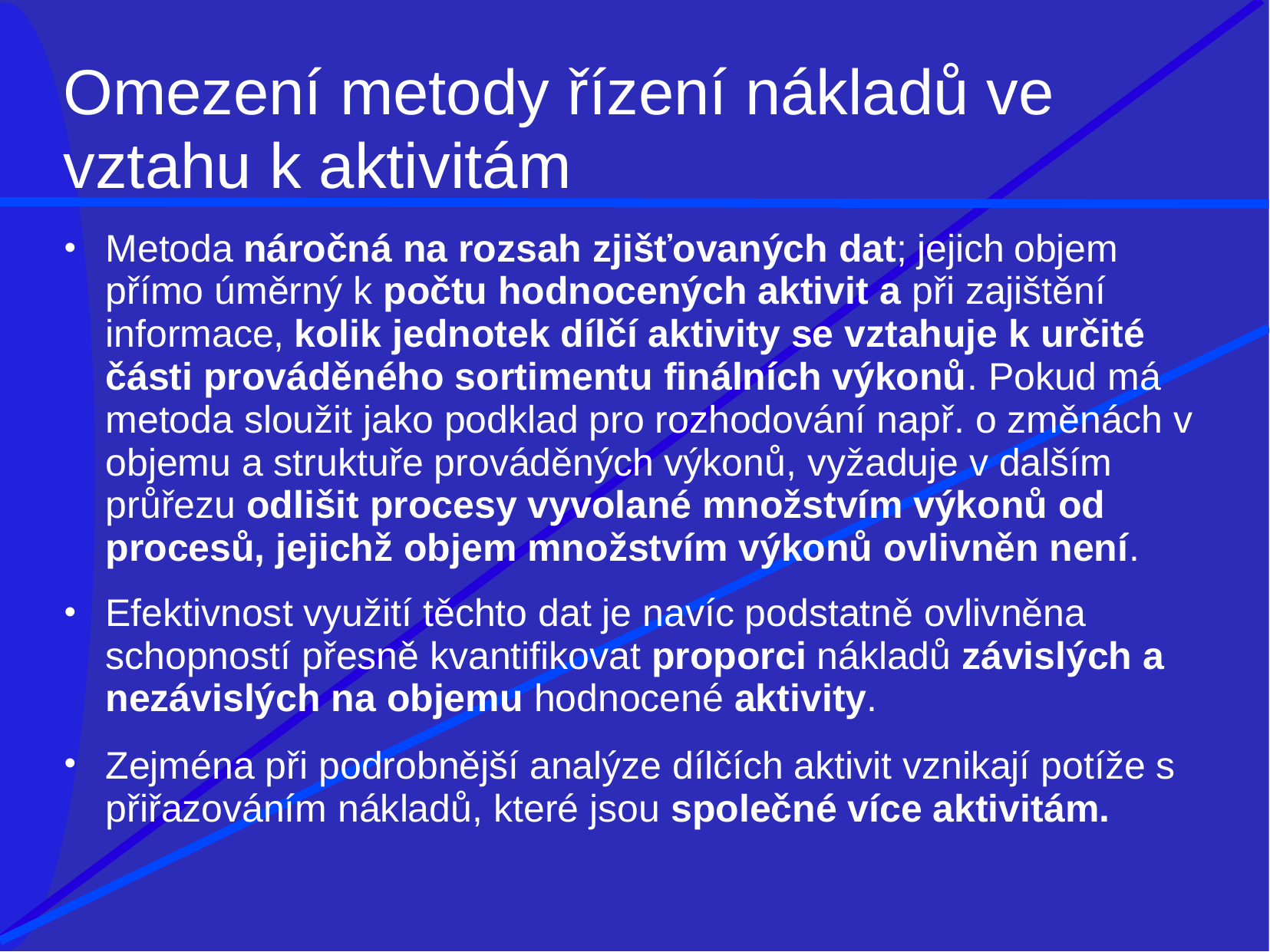

# Omezení metody řízení nákladů ve
vztahu k aktivitám
Metoda náročná na rozsah zjišťovaných dat; jejich objem přímo úměrný k počtu hodnocených aktivit a při zajištění informace, kolik jednotek dílčí aktivity se vztahuje k určité části prováděného sortimentu finálních výkonů. Pokud má metoda sloužit jako podklad pro rozhodování např. o změnách v objemu a struktuře prováděných výkonů, vyžaduje v dalším průřezu odlišit procesy vyvolané množstvím výkonů od procesů, jejichž objem množstvím výkonů ovlivněn není.
Efektivnost využití těchto dat je navíc podstatně ovlivněna schopností přesně kvantifikovat proporci nákladů závislých a nezávislých na objemu hodnocené aktivity.
Zejména při podrobnější analýze dílčích aktivit vznikají potíže s přiřazováním nákladů, které jsou společné více aktivitám.